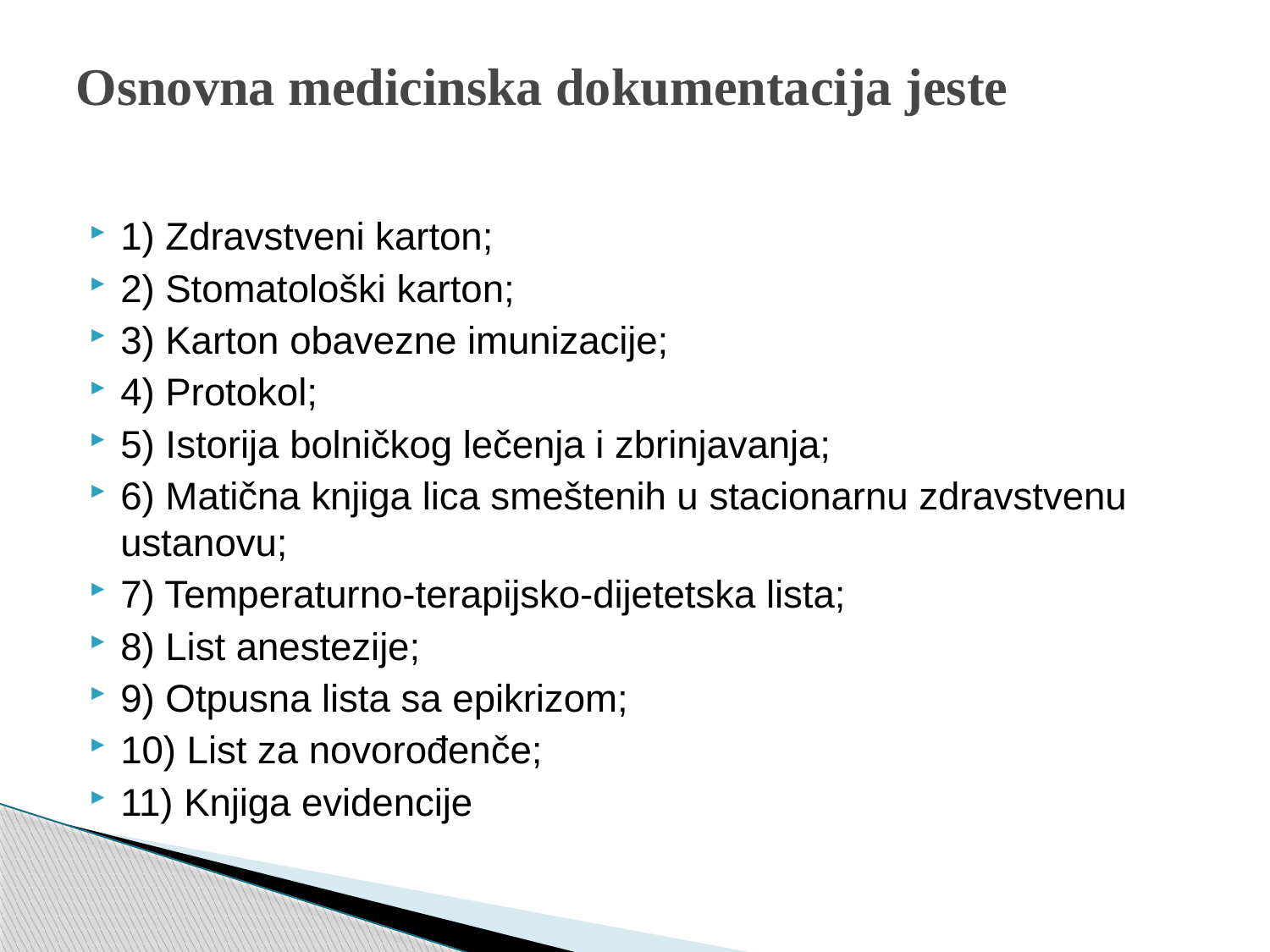

# Osnovna medicinska dokumentacija jeste
1) Zdravstveni karton;
2) Stomatološki karton;
3) Karton obavezne imunizacije;
4) Protokol;
5) Istorija bolničkog lečenja i zbrinjavanja;
6) Matična knjiga lica smeštenih u stacionarnu zdravstvenu ustanovu;
7) Temperaturno-terapijsko-dijetetska lista;
8) List anestezije;
9) Otpusna lista sa epikrizom;
10) List za novorođenče;
11) Knjiga evidencije